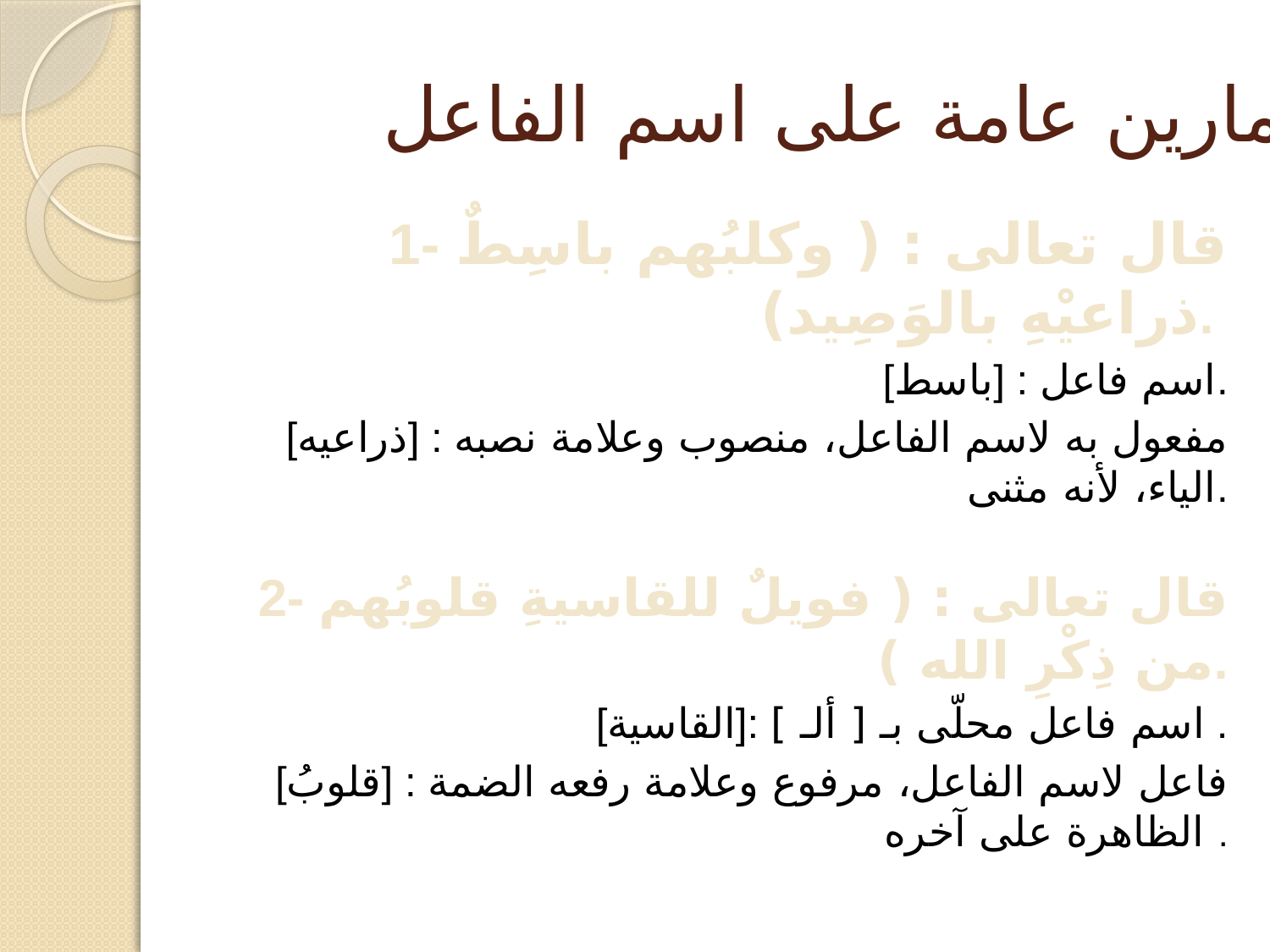

# تمارين عامة على اسم الفاعل
1- قال تعالى : ( وكلبُهم باسِطٌ ذراعيْهِ بالوَصِيد).
[باسط] : اسم فاعل.
[ذراعيه] : مفعول به لاسم الفاعل، منصوب وعلامة نصبه الياء، لأنه مثنى.

2- قال تعالى : ( فويلٌ للقاسيةِ قلوبُهم من ذِكْرِ الله ).
[القاسية]: اسم فاعل محلّى بـ [ ألـ ] .
[قلوبُ] : فاعل لاسم الفاعل، مرفوع وعلامة رفعه الضمة الظاهرة على آخره .